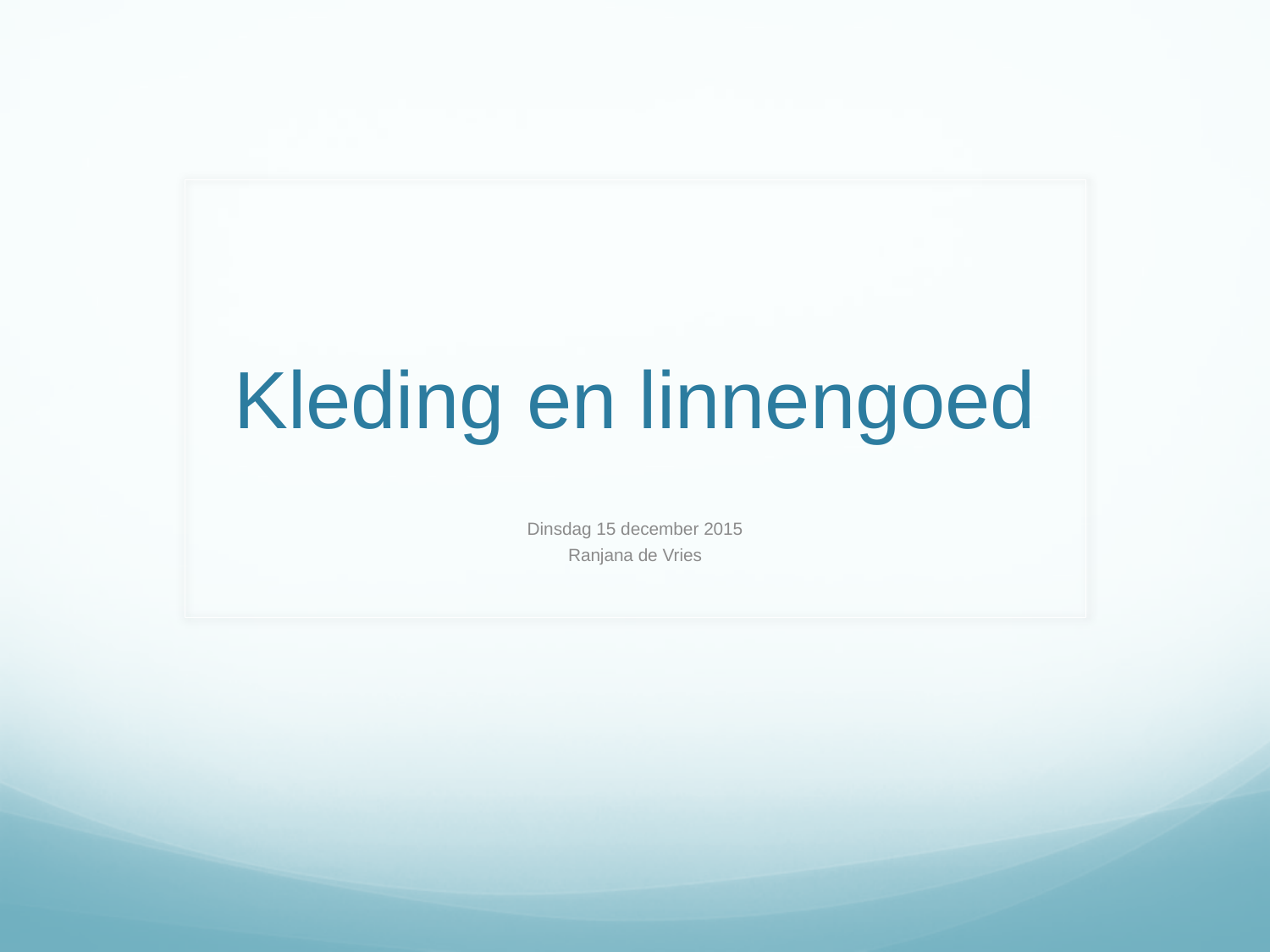

# Kleding en linnengoed

Dinsdag 15 december 2015
Ranjana de Vries